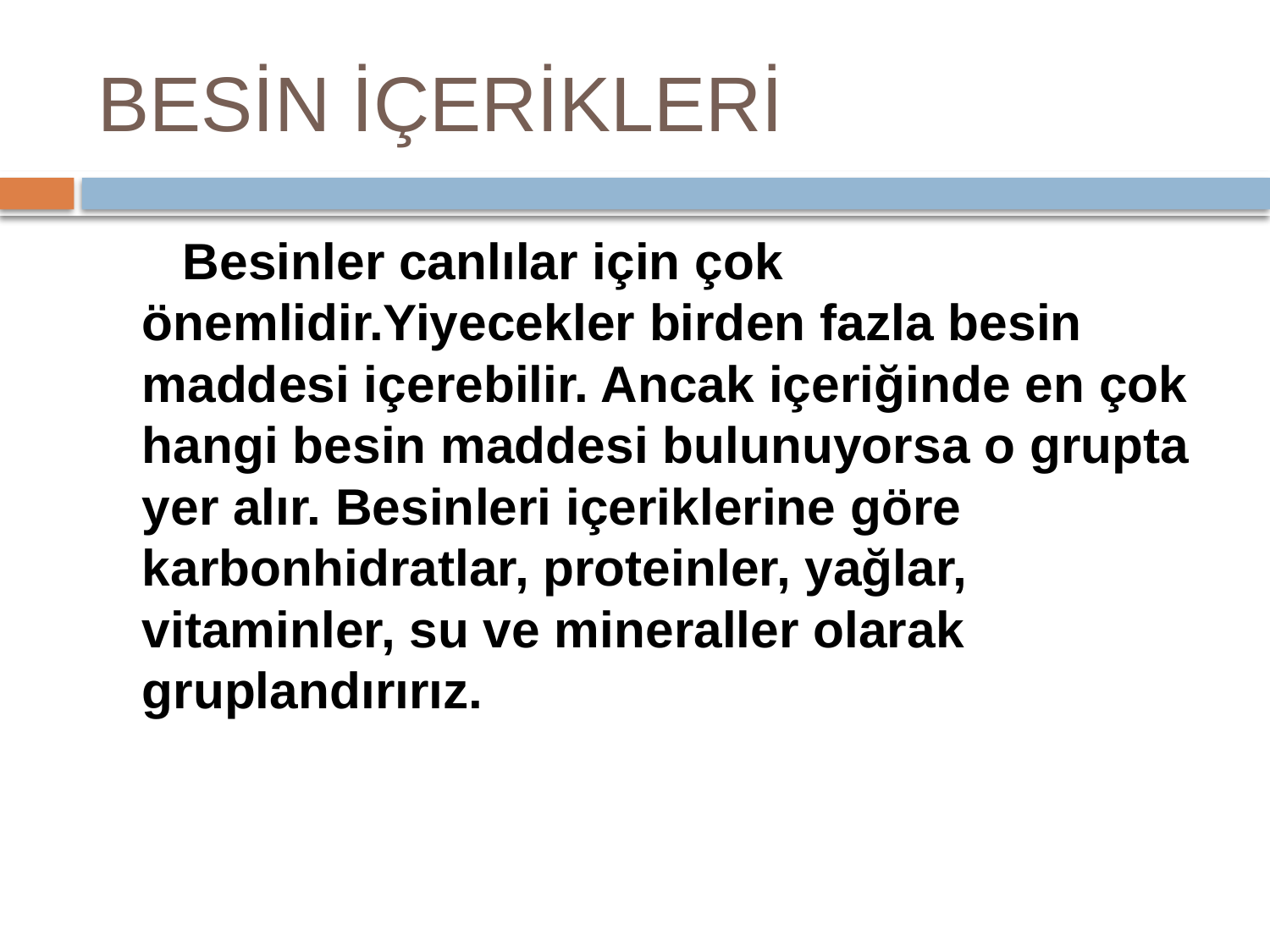

# BESİN İÇERİKLERİ
      Besinler canlılar için çok önemlidir.Yiyecekler birden fazla besin maddesi içerebilir. Ancak içeriğinde en çok hangi besin maddesi bulunuyorsa o grupta yer alır. Besinleri içeriklerine göre karbonhidratlar, proteinler, yağlar, vitaminler, su ve mineraller olarak gruplandırırız.